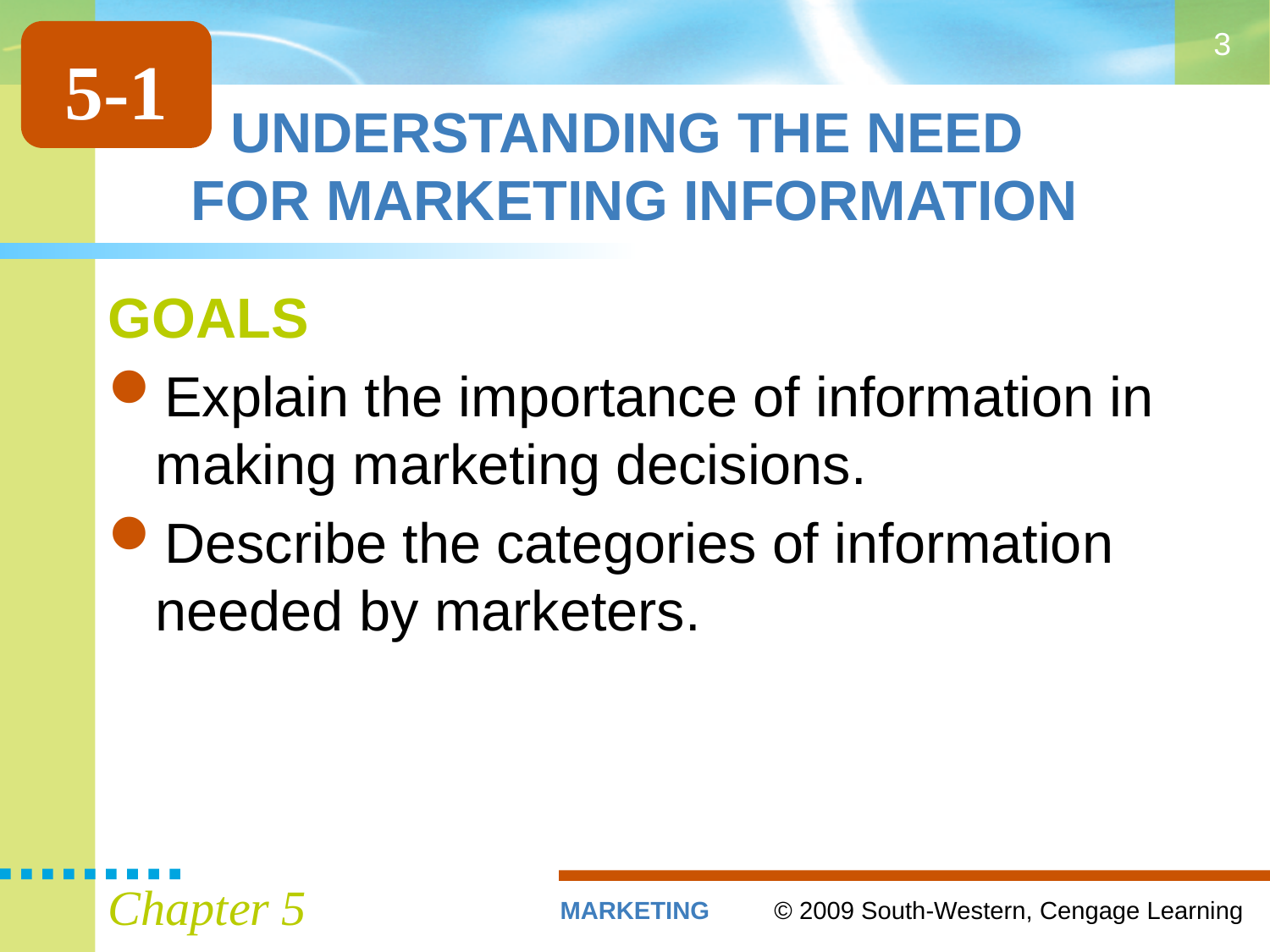

3
5-1
# UNDERSTANDING THE NEED FOR MARKETING INFORMATION
GOALS
Explain the importance of information in making marketing decisions.
Describe the categories of information needed by marketers.
Chapter 5